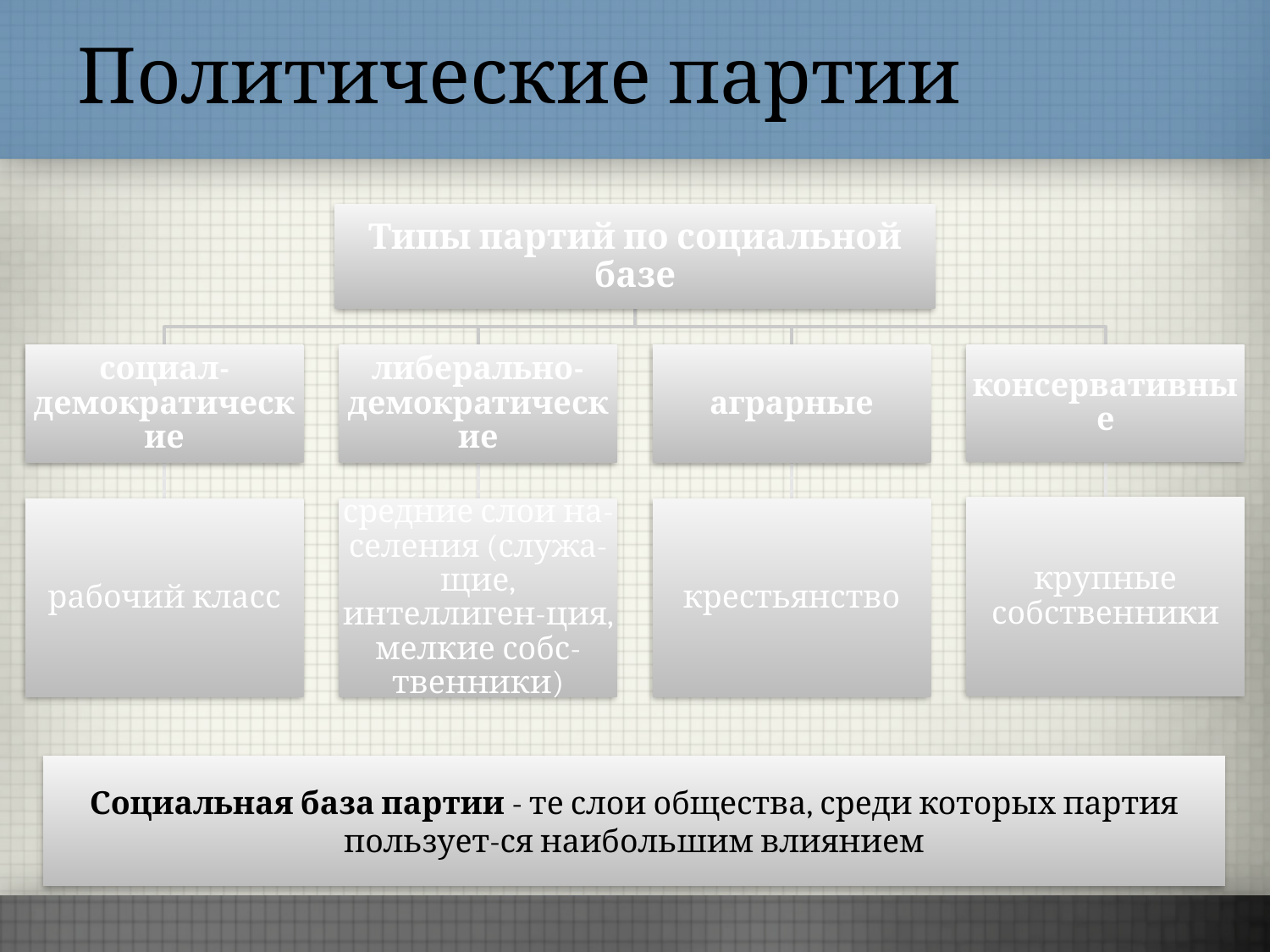

# Политические партии

Типы партий по социальной базе

социал-демократические

либерально-демократические

аграрные

консервативные

крупные собственники

рабочий класс

средние слои на-селения (служа-щие, интеллиген-ция, мелкие собс-твенники)

крестьянство
Социальная база партии - те слои общества, среди которых партия пользует-ся наибольшим влиянием